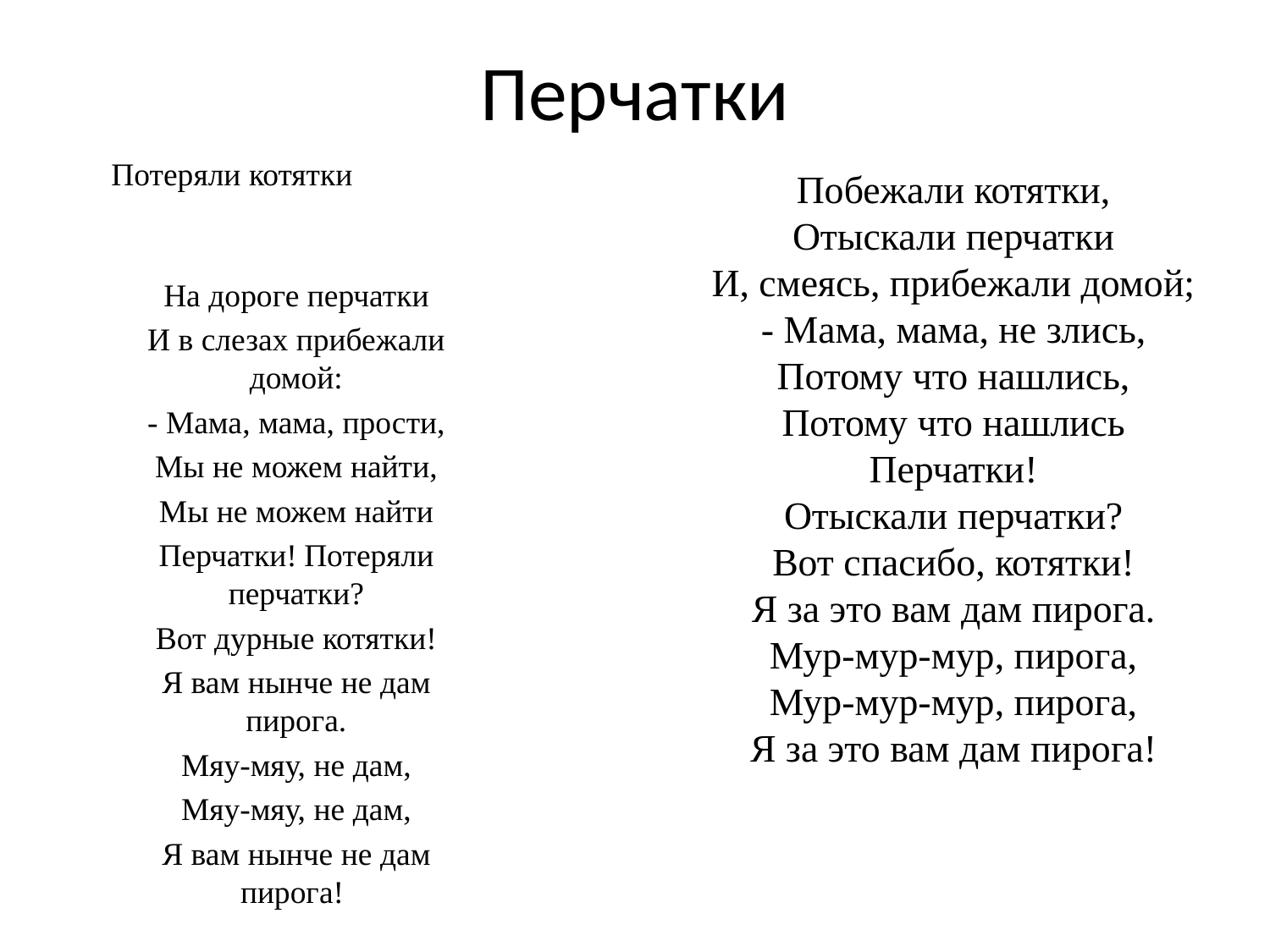

# Перчатки
Потеряли котятки
На дороге перчатки
И в слезах прибежали домой:
- Мама, мама, прости,
Мы не можем найти,
Мы не можем найти
Перчатки! Потеряли перчатки?
Вот дурные котятки!
Я вам нынче не дам пирога.
Мяу-мяу, не дам,
Мяу-мяу, не дам,
Я вам нынче не дам пирога!

Побежали котятки,
Отыскали перчатки
И, смеясь, прибежали домой;
- Мама, мама, не злись,
Потому что нашлись,
Потому что нашлись
Перчатки!
Отыскали перчатки?
Вот спасибо, котятки!
Я за это вам дам пирога.
Мур-мур-мур, пирога,
Мур-мур-мур, пирога,
Я за это вам дам пирога!